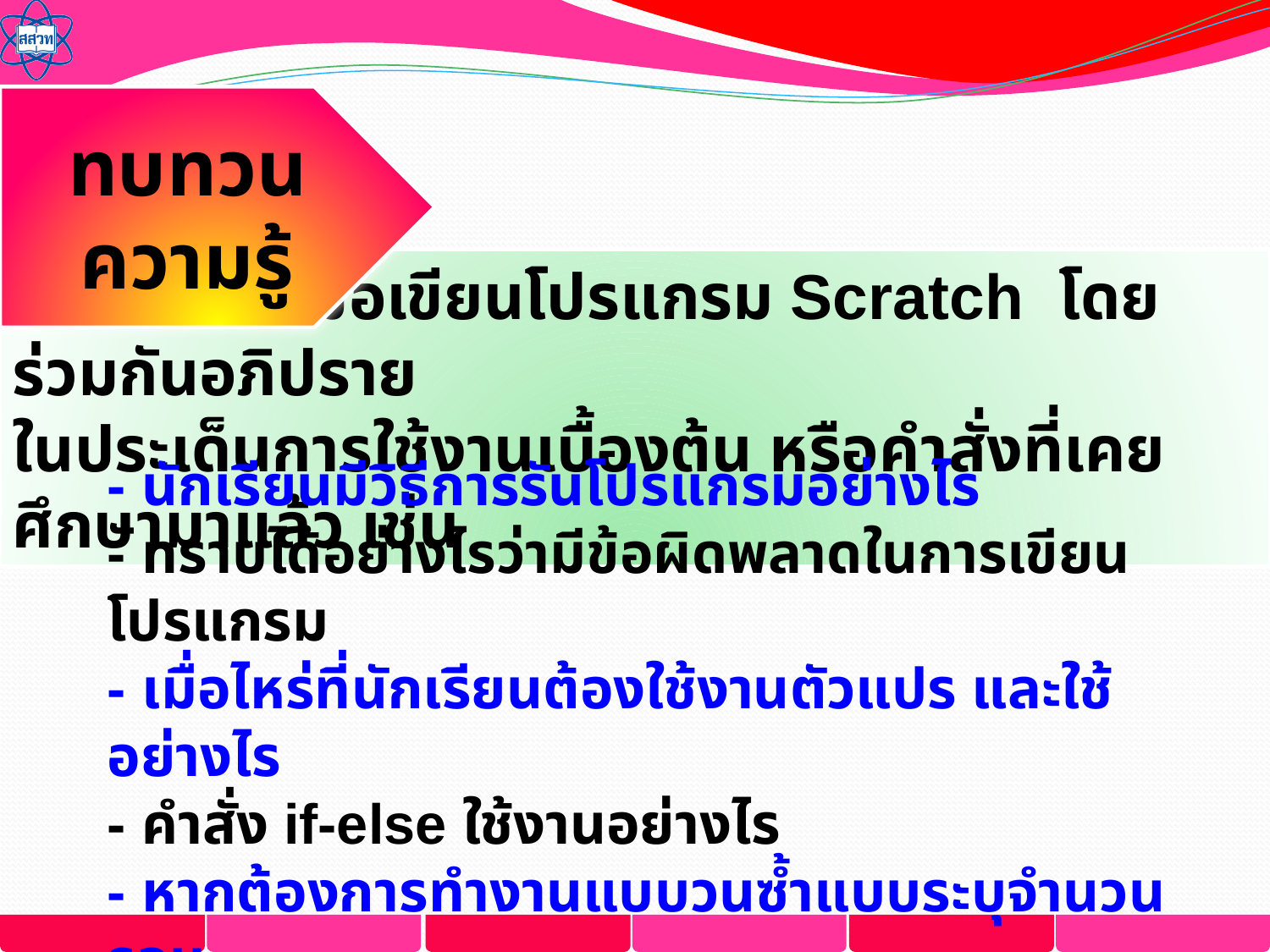

ทบทวนความรู้

	เครื่องมือเขียนโปรแกรม Scratch  โดยร่วมกันอภิปราย
ในประเด็นการใช้งานเบื้องต้น หรือคำสั่งที่เคยศึกษามาแล้ว เช่น
- นักเรียนมีวิธีการรันโปรแกรมอย่างไร
- ทราบได้อย่างไรว่ามีข้อผิดพลาดในการเขียนโปรแกรม
- เมื่อไหร่ที่นักเรียนต้องใช้งานตัวแปร และใช้อย่างไร
- คำสั่ง if-else ใช้งานอย่างไร
- หากต้องการทำงานแบบวนซ้ำแบบระบุจำนวนรอบ
   วนซ้ำแบบไม่รู้จบ หรือวนซ้ำแบบมีเงื่อนไขจะใช้คำสั่งใด